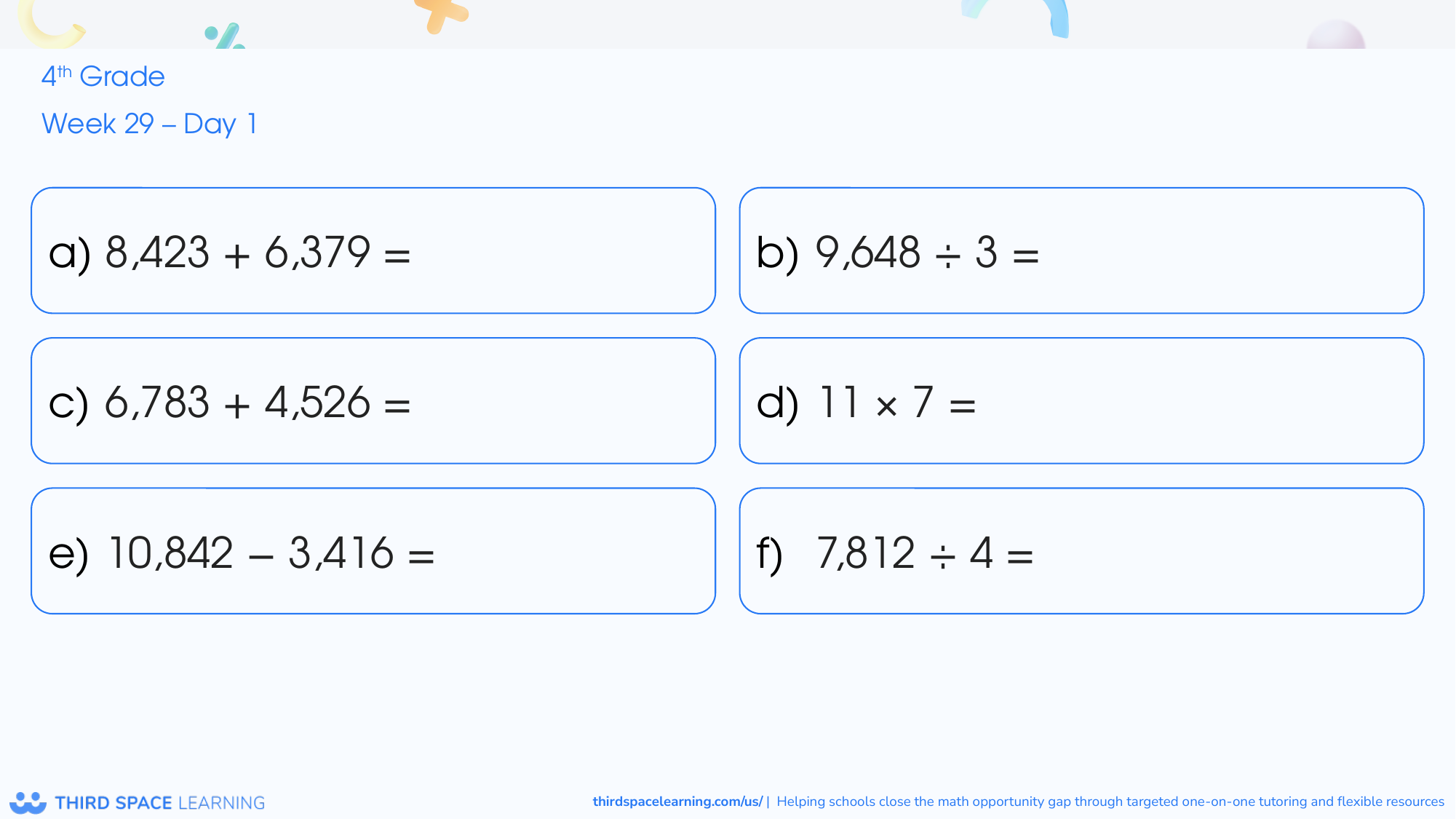

4th Grade
Week 29 – Day 1
8,423 + 6,379 =
9,648 ÷ 3 =
6,783 + 4,526 =
11 × 7 =
10,842 − 3,416 =
7,812 ÷ 4 =